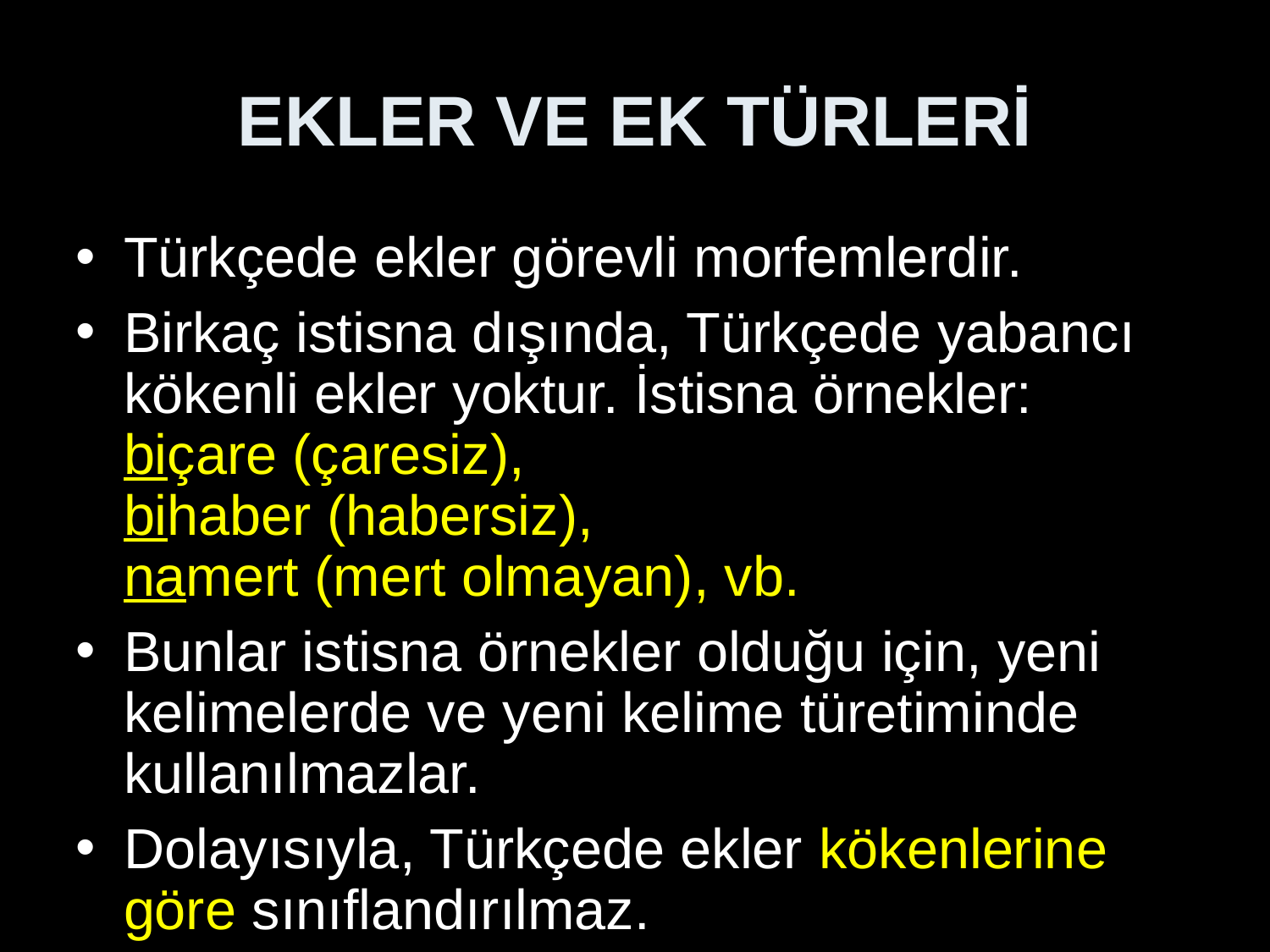

# ЕKLER VE EK TÜRLERİ
Türkçede ekler görevli morfemlerdir.
Birkaç istisna dışında, Türkçede yabancı kökenli ekler yoktur. İstisna örnekler:
biçare (çaresiz),
bihaber (habersiz),
namert (mert olmayan), vb.
Bunlar istisna örnekler olduğu için, yeni kelimelerde ve yeni kelime türetiminde kullanılmazlar.
Dolayısıyla, Türkçede ekler kökenlerine göre sınıflandırılmaz.